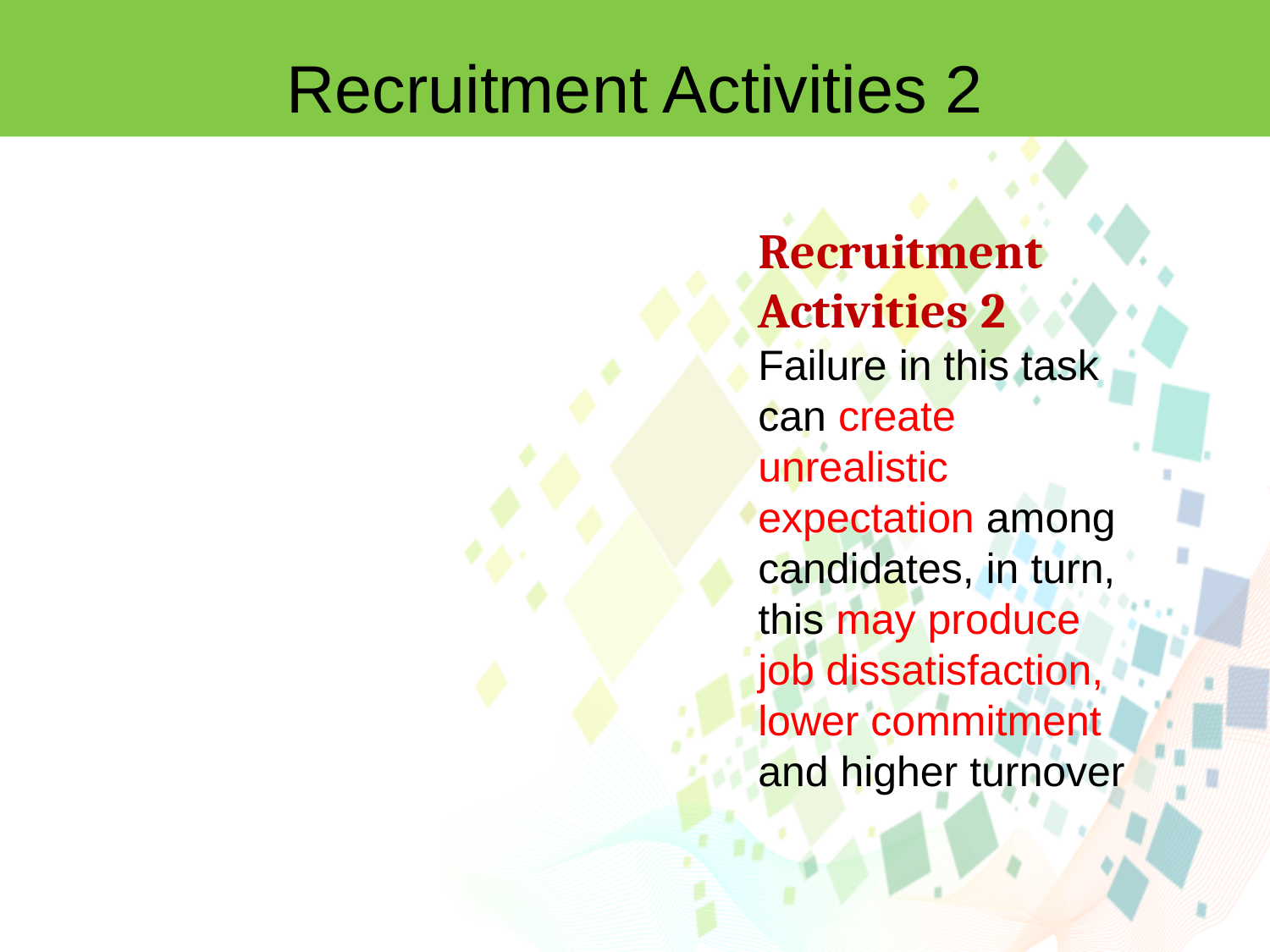

Recruitment Activities 2
Recruitment Activities 2
Failure in this task can create unrealistic expectation among candidates, in turn, this may produce job dissatisfaction, lower commitment and higher turnover